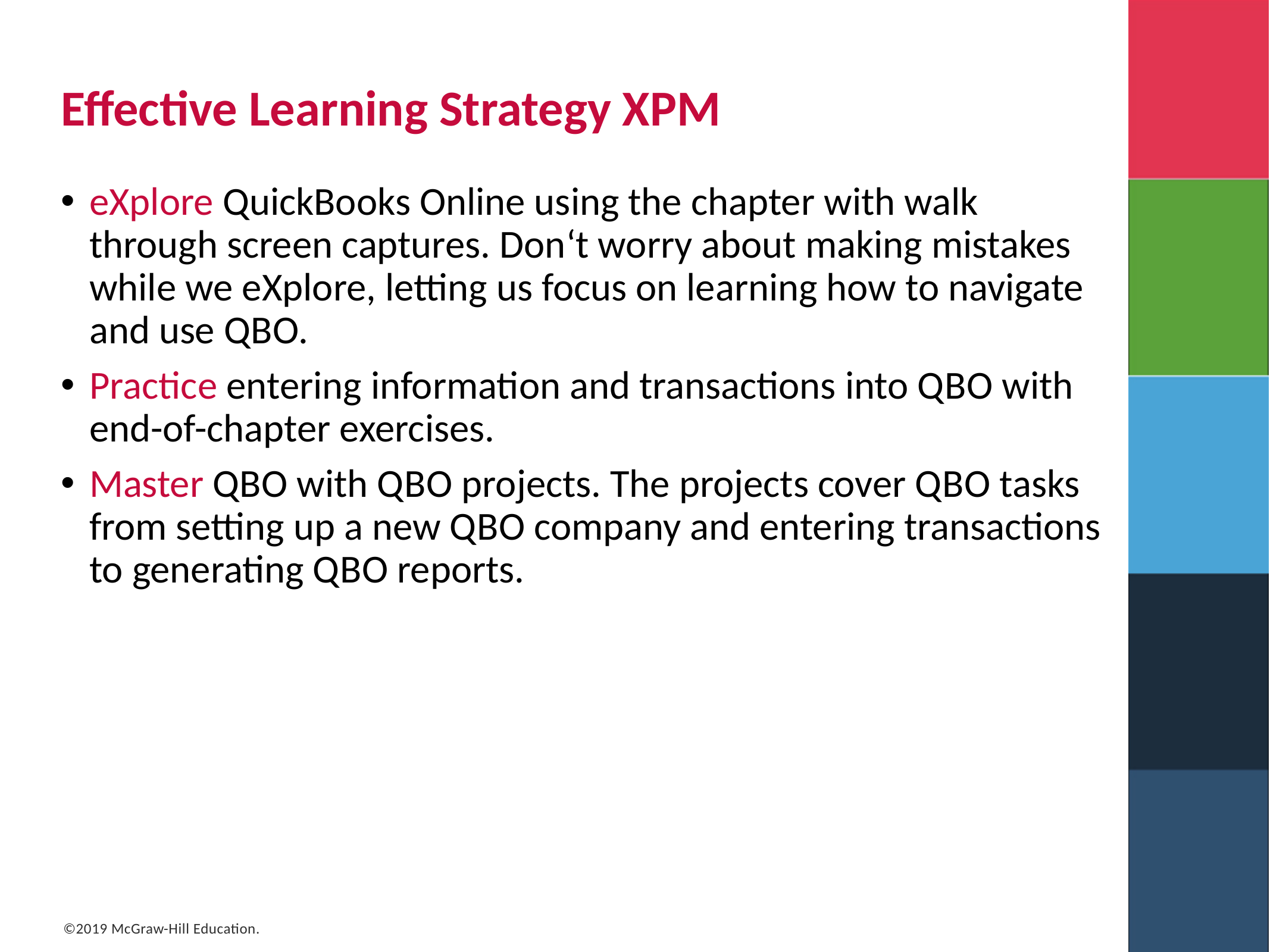

# Effective Learning Strategy XPM
eXplore QuickBooks Online using the chapter with walk through screen captures. Don‘t worry about making mistakes while we eXplore, letting us focus on learning how to navigate and use Q B O.
Practice entering information and transactions into Q B O with end-of-chapter exercises.
Master Q B O with Q B O projects. The projects cover Q B O tasks from setting up a new Q B O company and entering transactions to generating Q B O reports.